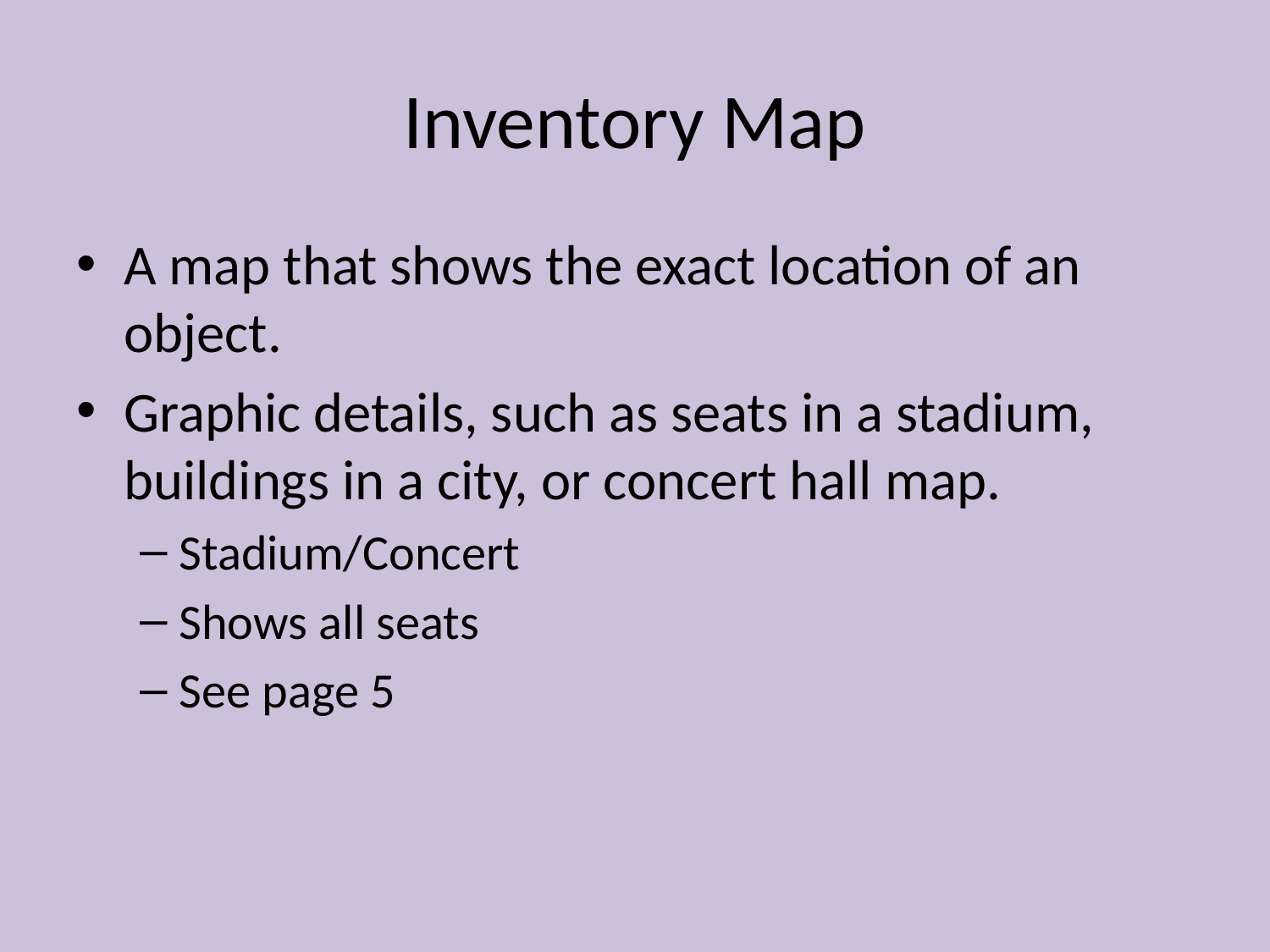

# Inventory Map
A map that shows the exact location of an object.
Graphic details, such as seats in a stadium, buildings in a city, or concert hall map.
Stadium/Concert
Shows all seats
See page 5